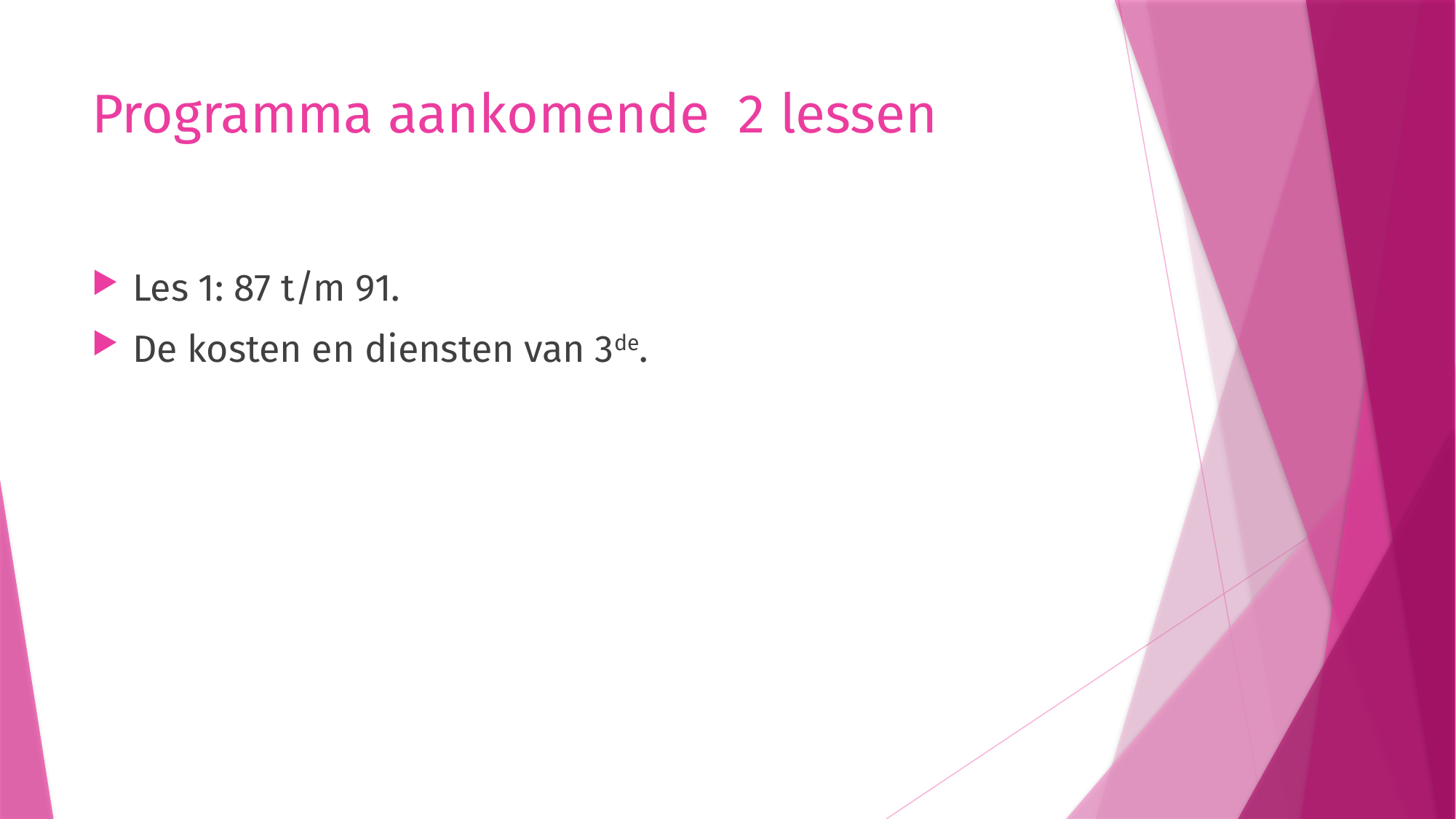

# Programma aankomende  2 lessen
Les 1: 87 t/m 91.
De kosten en diensten van 3de.